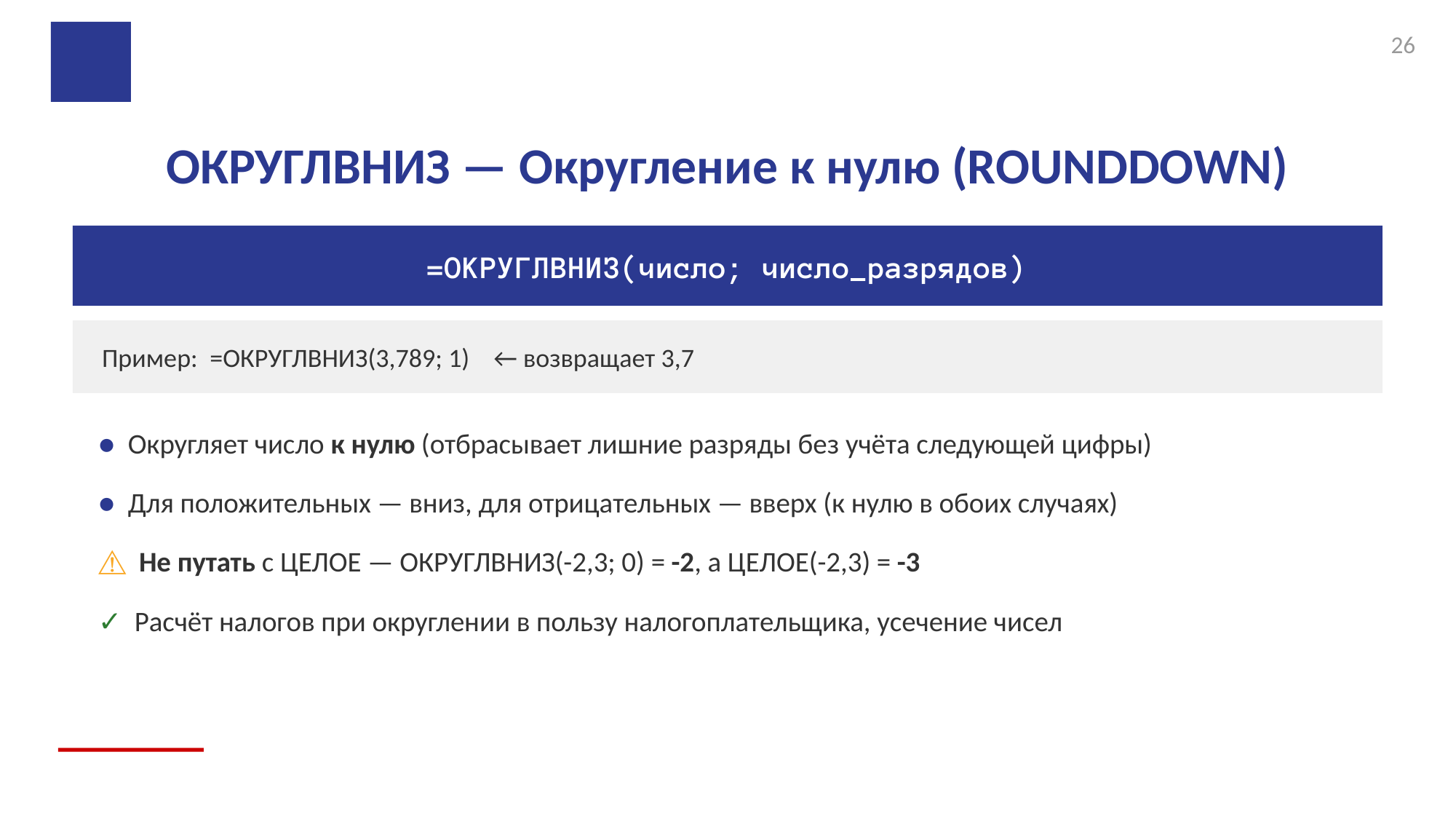

26

ОКРУГЛВНИЗ — Округление к нулю (ROUNDDOWN)

=ОКРУГЛВНИЗ(число; число_разрядов)

Пример:  =ОКРУГЛВНИЗ(3,789; 1)    ← возвращает 3,7
●  Округляет число к нулю (отбрасывает лишние разряды без учёта следующей цифры)
●  Для положительных — вниз, для отрицательных — вверх (к нулю в обоих случаях)
⚠  Не путать с ЦЕЛОЕ — ОКРУГЛВНИЗ(-2,3; 0) = -2, а ЦЕЛОЕ(-2,3) = -3
✓  Расчёт налогов при округлении в пользу налогоплательщика, усечение чисел